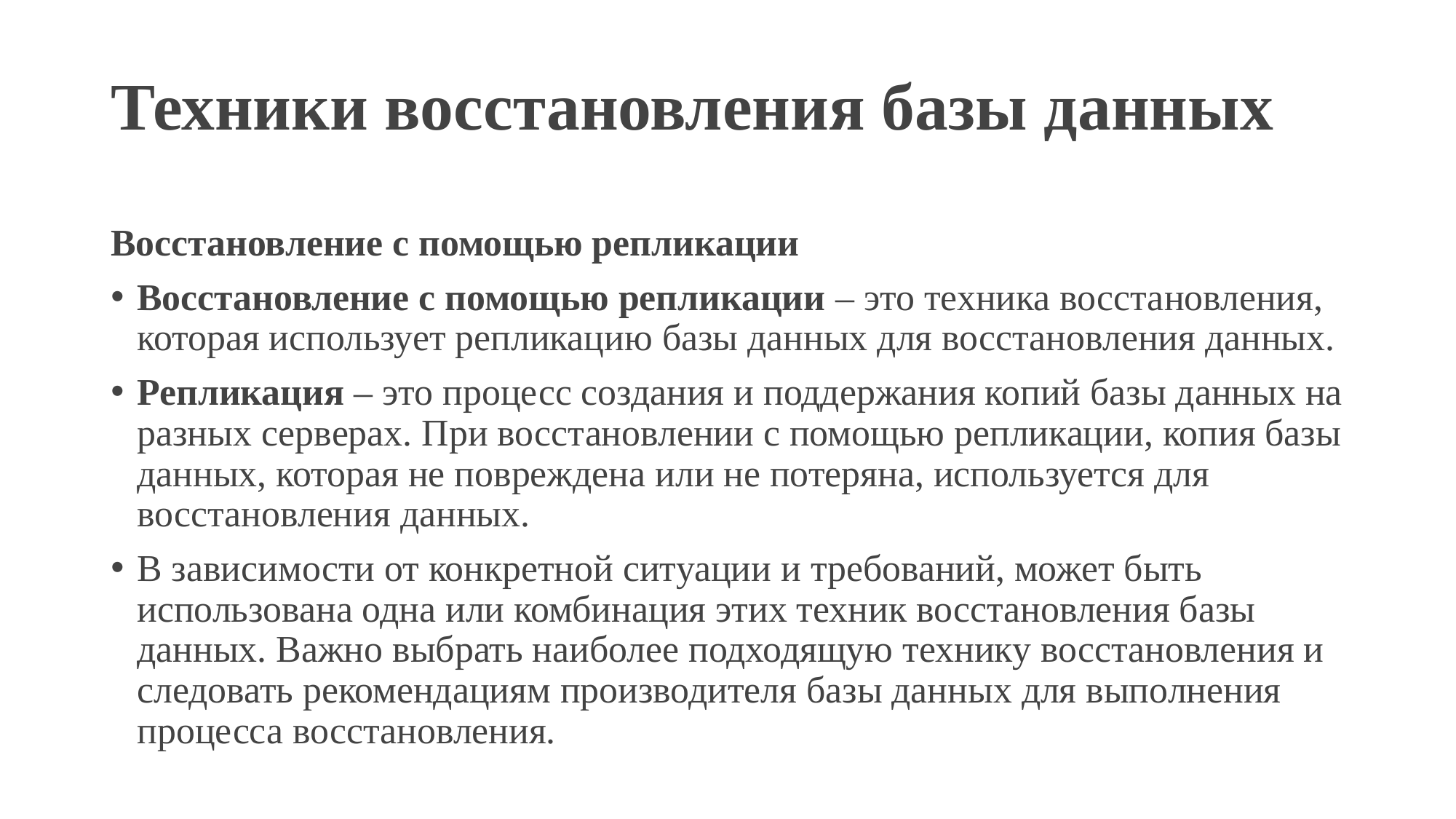

# Техники восстановления базы данных
Восстановление с помощью репликации
Восстановление с помощью репликации – это техника восстановления, которая использует репликацию базы данных для восстановления данных.
Репликация – это процесс создания и поддержания копий базы данных на разных серверах. При восстановлении с помощью репликации, копия базы данных, которая не повреждена или не потеряна, используется для восстановления данных.
В зависимости от конкретной ситуации и требований, может быть использована одна или комбинация этих техник восстановления базы данных. Важно выбрать наиболее подходящую технику восстановления и следовать рекомендациям производителя базы данных для выполнения процесса восстановления.